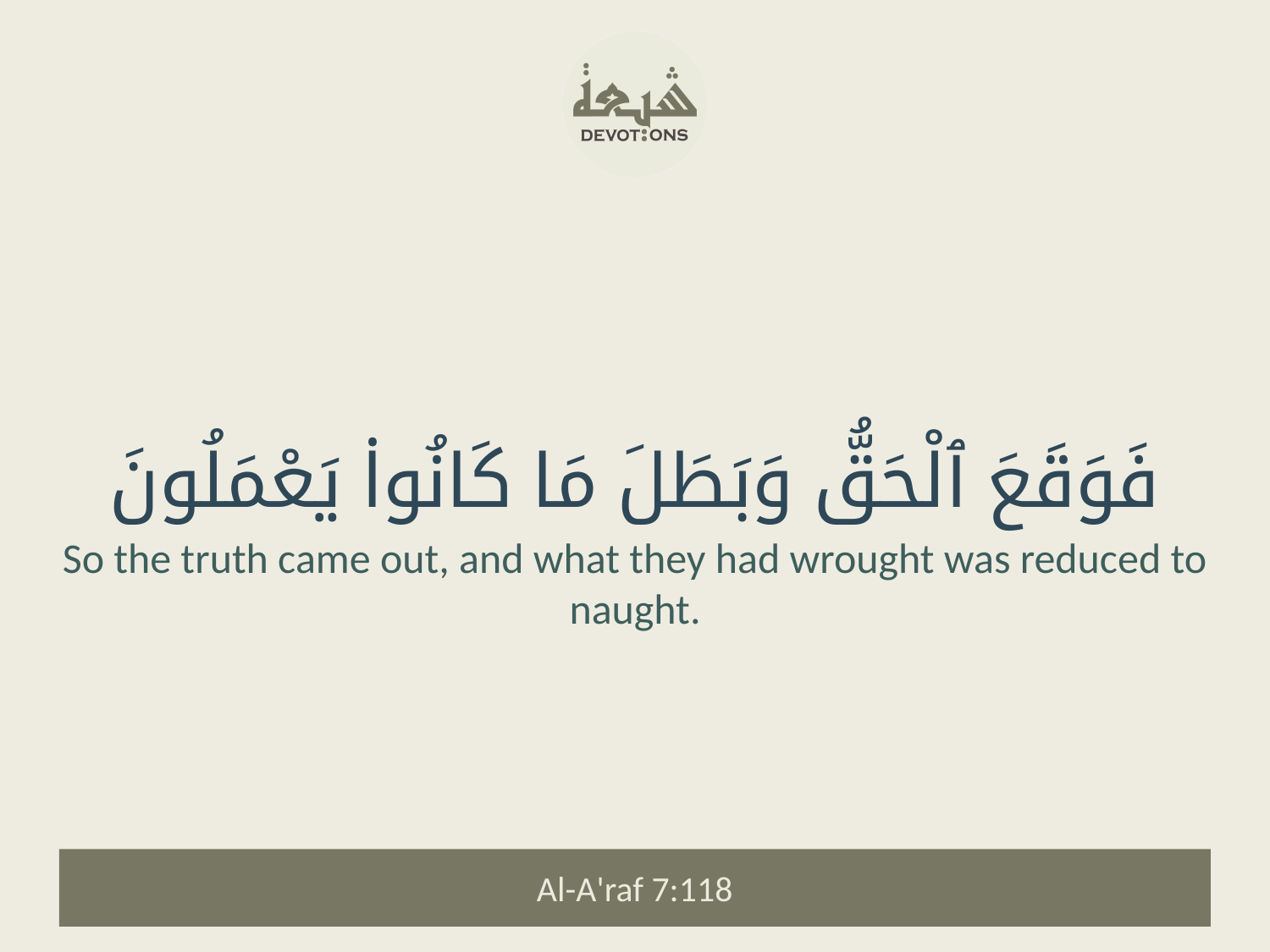

فَوَقَعَ ٱلْحَقُّ وَبَطَلَ مَا كَانُوا۟ يَعْمَلُونَ
So the truth came out, and what they had wrought was reduced to naught.
Al-A'raf 7:118